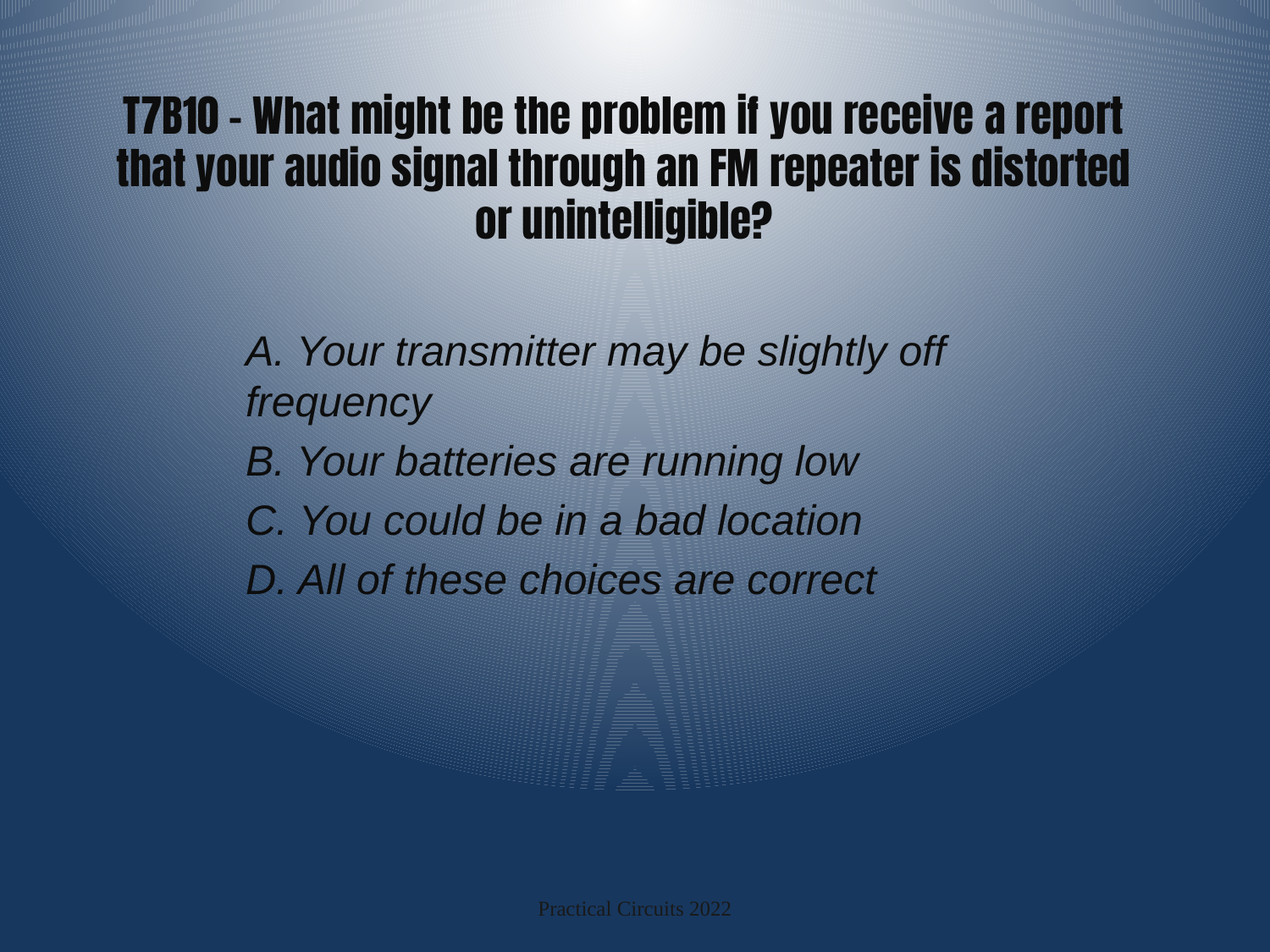

# T7B10 - What might be the problem if you receive a report that your audio signal through an FM repeater is distorted or unintelligible?
A. Your transmitter may be slightly off frequency
B. Your batteries are running low
C. You could be in a bad location
D. All of these choices are correct
Practical Circuits 2022